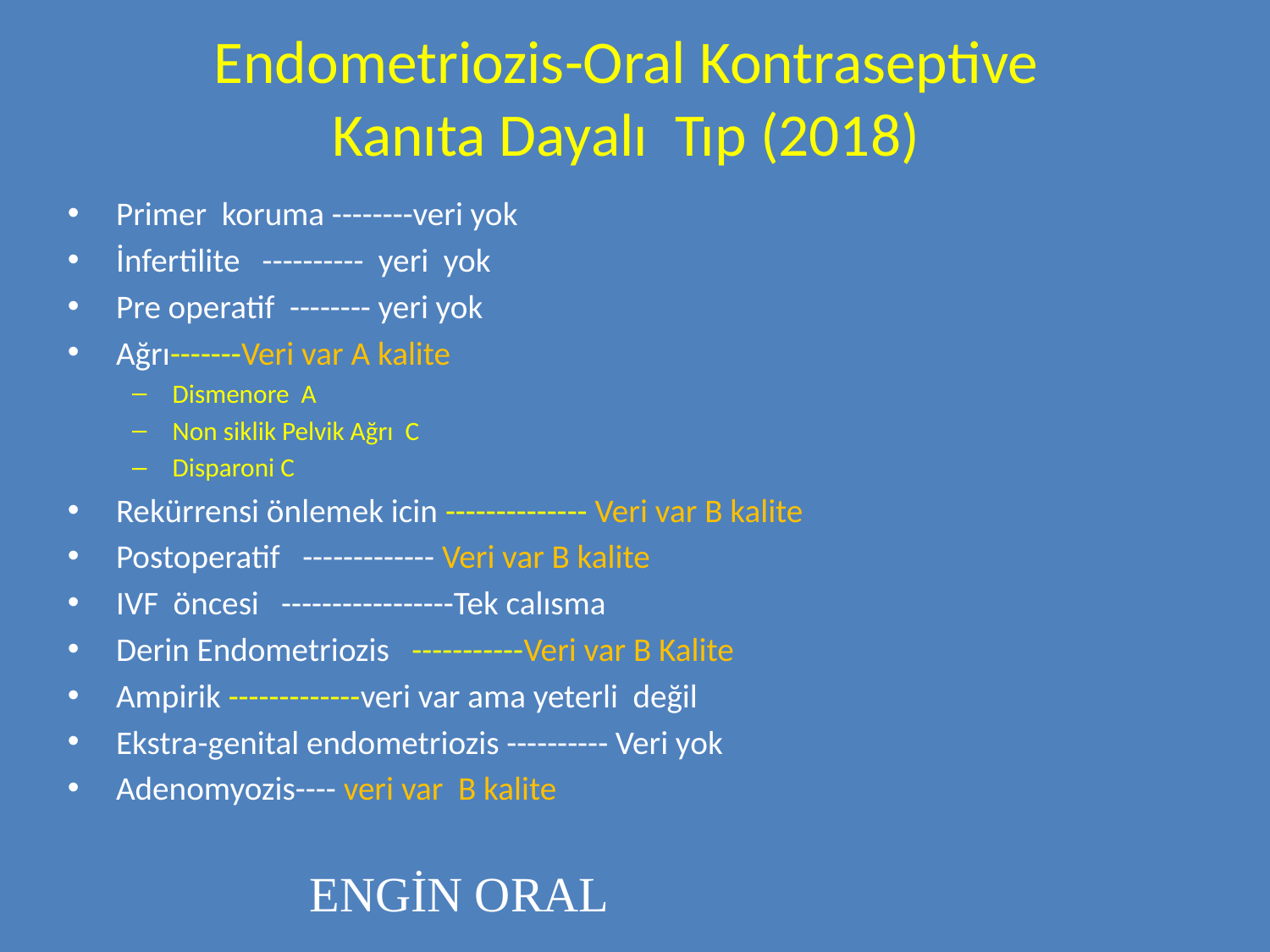

# Endometriozis-Oral Kontraseptive Kanıta Dayalı  Tıp (2018)
Primer  koruma --------veri yok
İnfertilite   ----------  yeri  yok
Pre operatif  -------- yeri yok
Ağrı-------Veri var A kalite
Dismenore  A
Non siklik Pelvik Ağrı  C
Disparoni C
Rekürrensi önlemek icin -------------- Veri var B kalite
Postoperatif   ------------- Veri var B kalite
IVF  öncesi   -----------------Tek calısma
Derin Endometriozis   -----------Veri var B Kalite
Ampirik -------------veri var ama yeterli  değil
Ekstra-genital endometriozis ---------- Veri yok
Adenomyozis---- veri var  B kalite
ENGİN ORAL